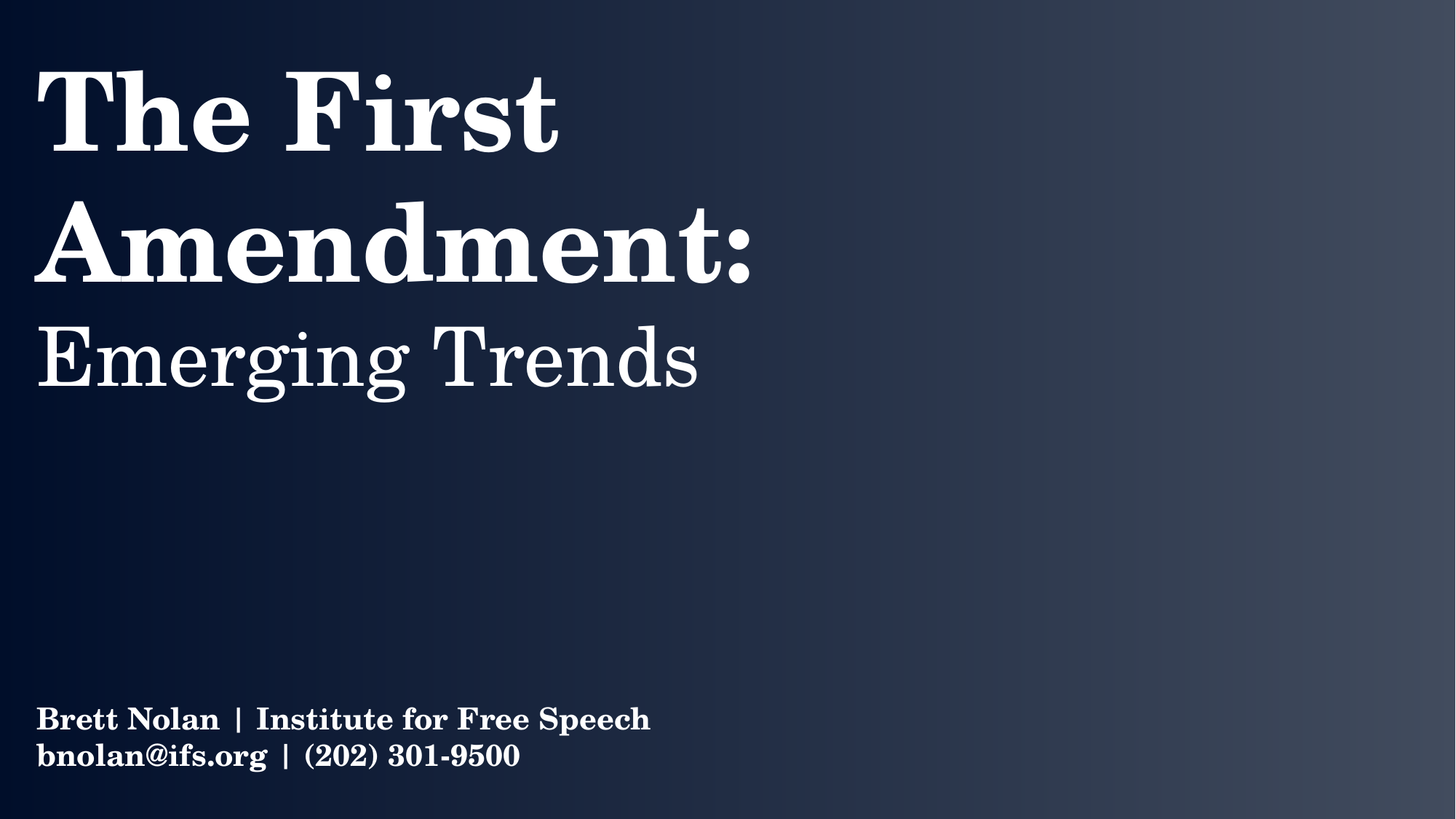

The First Amendment:
Emerging Trends
Brett Nolan | Institute for Free Speech
bnolan@ifs.org | (202) 301-9500